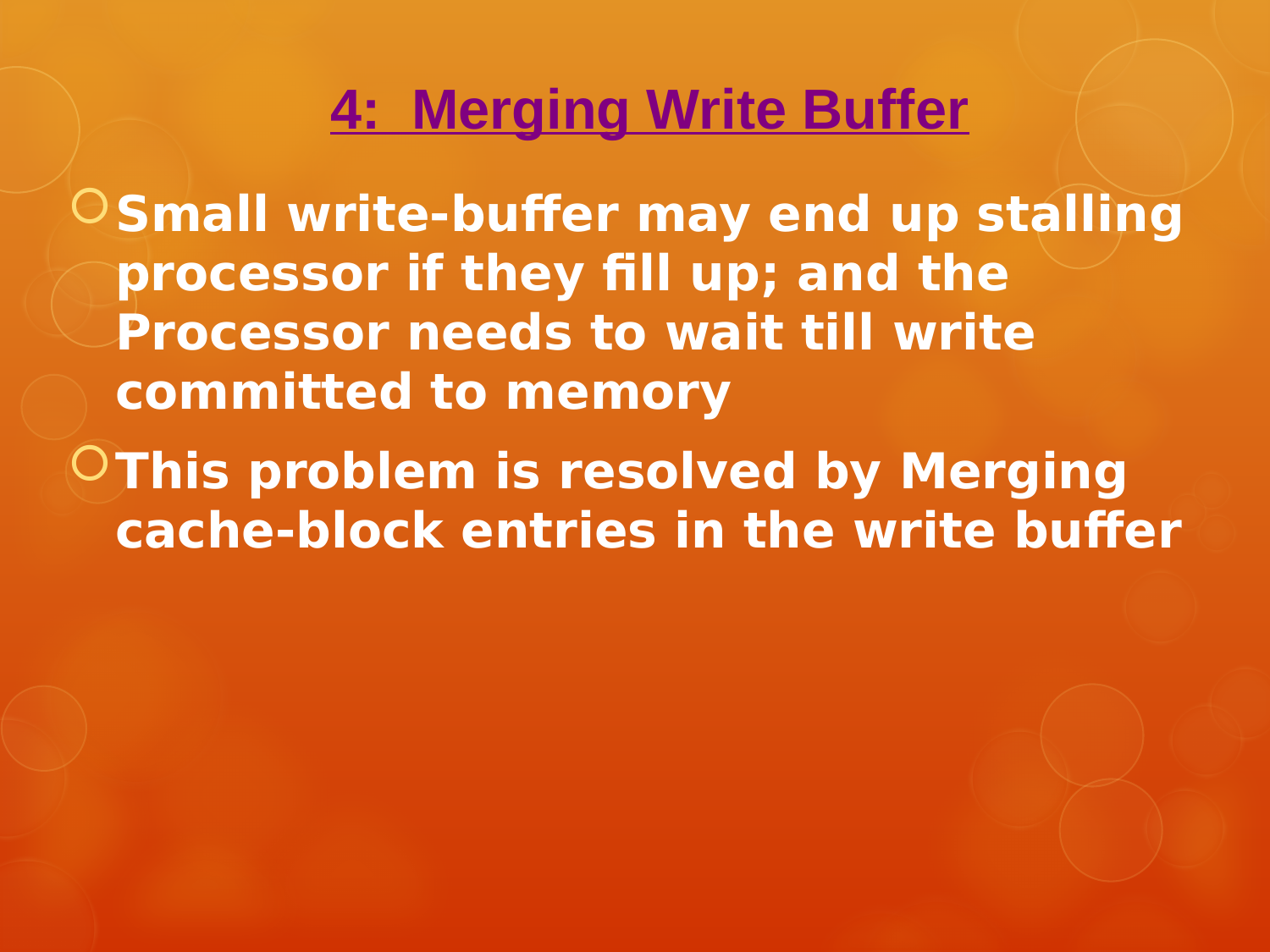

4:  Merging Write Buffer
Small write-buffer may end up stalling processor if they fill up; and the Processor needs to wait till write committed to memory
This problem is resolved by Merging cache-block entries in the write buffer